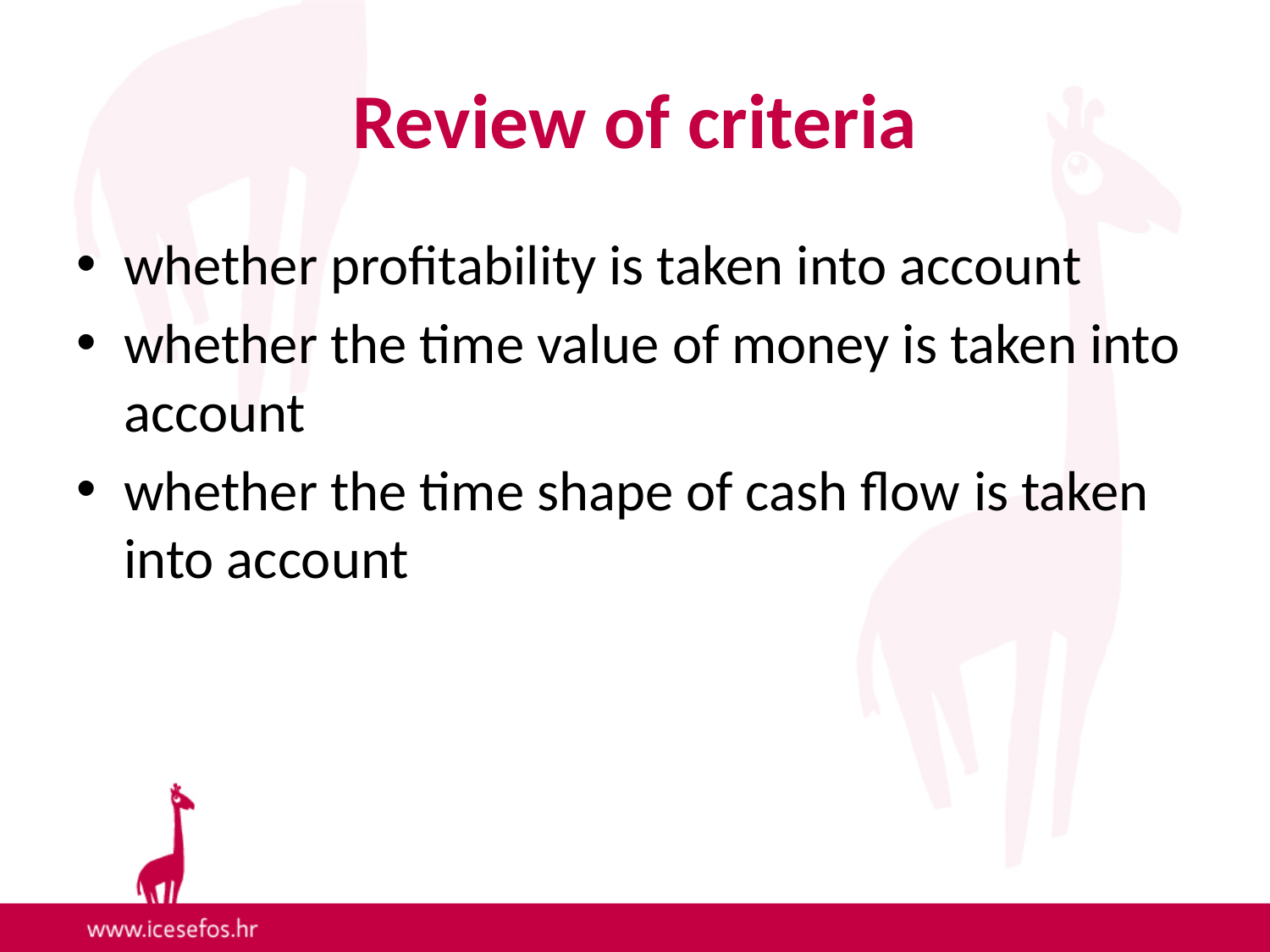

# Review of criteria
whether profitability is taken into account
whether the time value of money is taken into account
whether the time shape of cash flow is taken into account